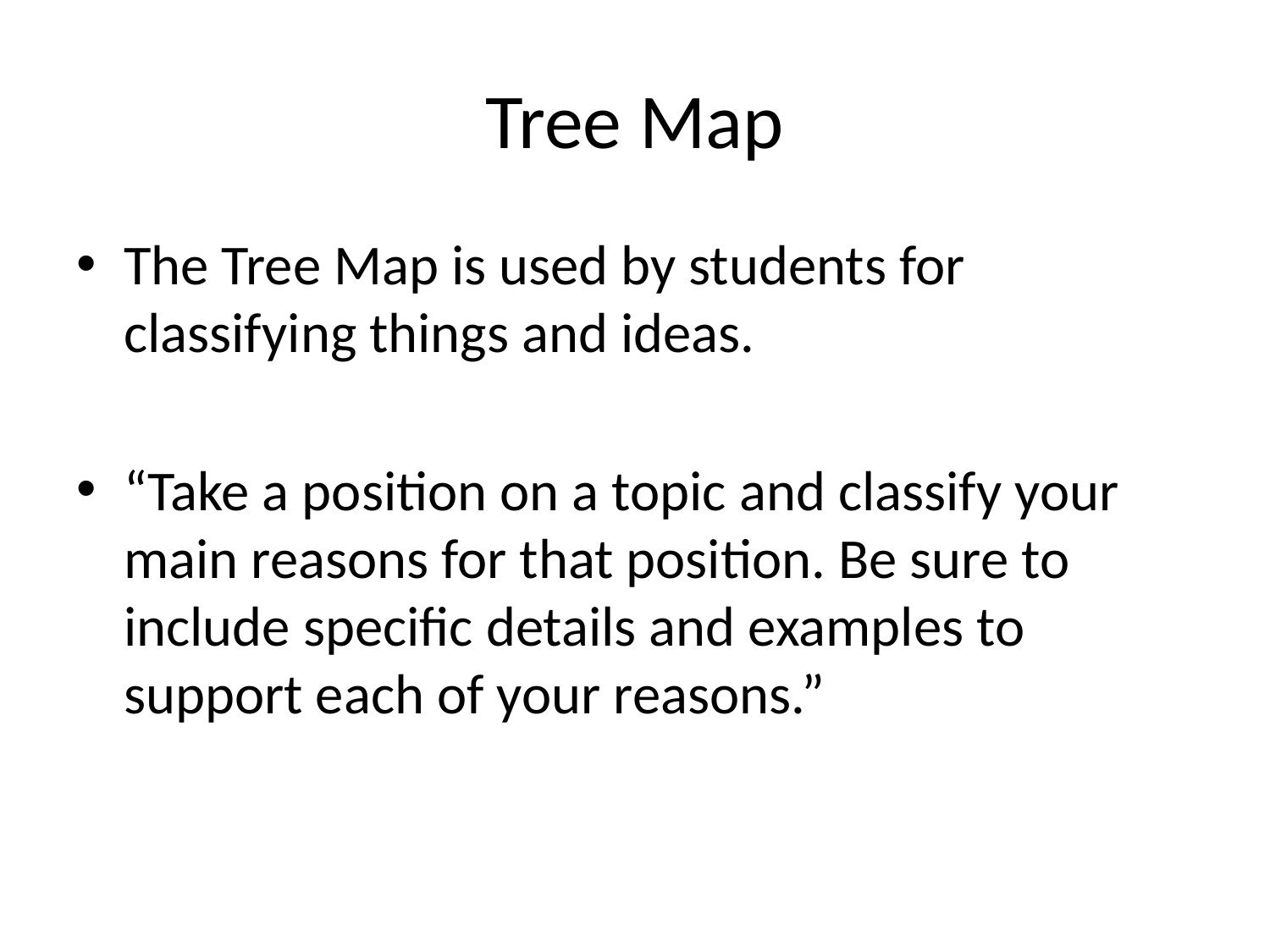

# Tree Map
The Tree Map is used by students for classifying things and ideas.

“Take a position on a topic and classify your main reasons for that position. Be sure to include specific details and examples to support each of your reasons.”